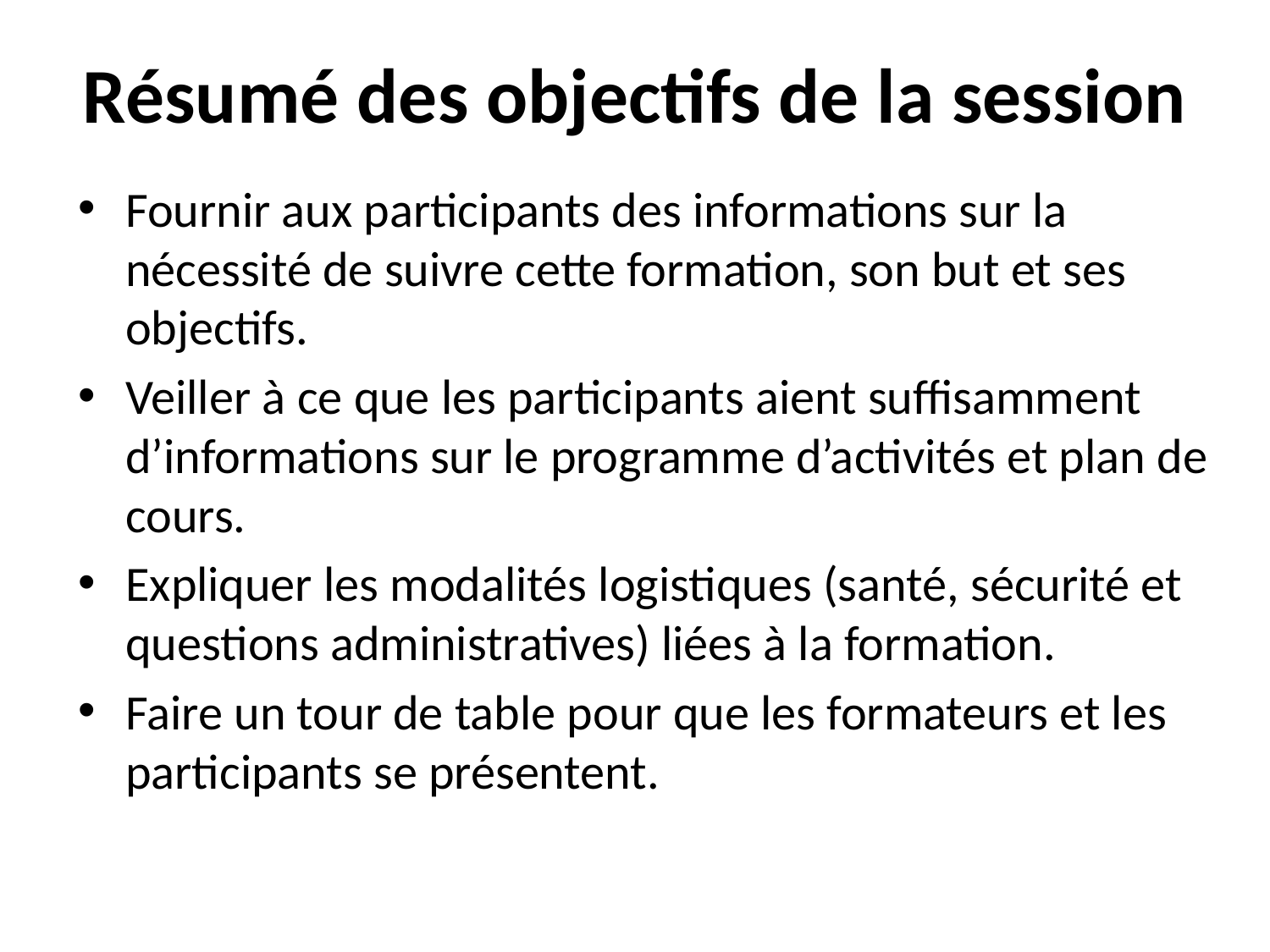

# Résumé des objectifs de la session
Fournir aux participants des informations sur la nécessité de suivre cette formation, son but et ses objectifs.
Veiller à ce que les participants aient suffisamment d’informations sur le programme d’activités et plan de cours.
Expliquer les modalités logistiques (santé, sécurité et questions administratives) liées à la formation.
Faire un tour de table pour que les formateurs et les participants se présentent.